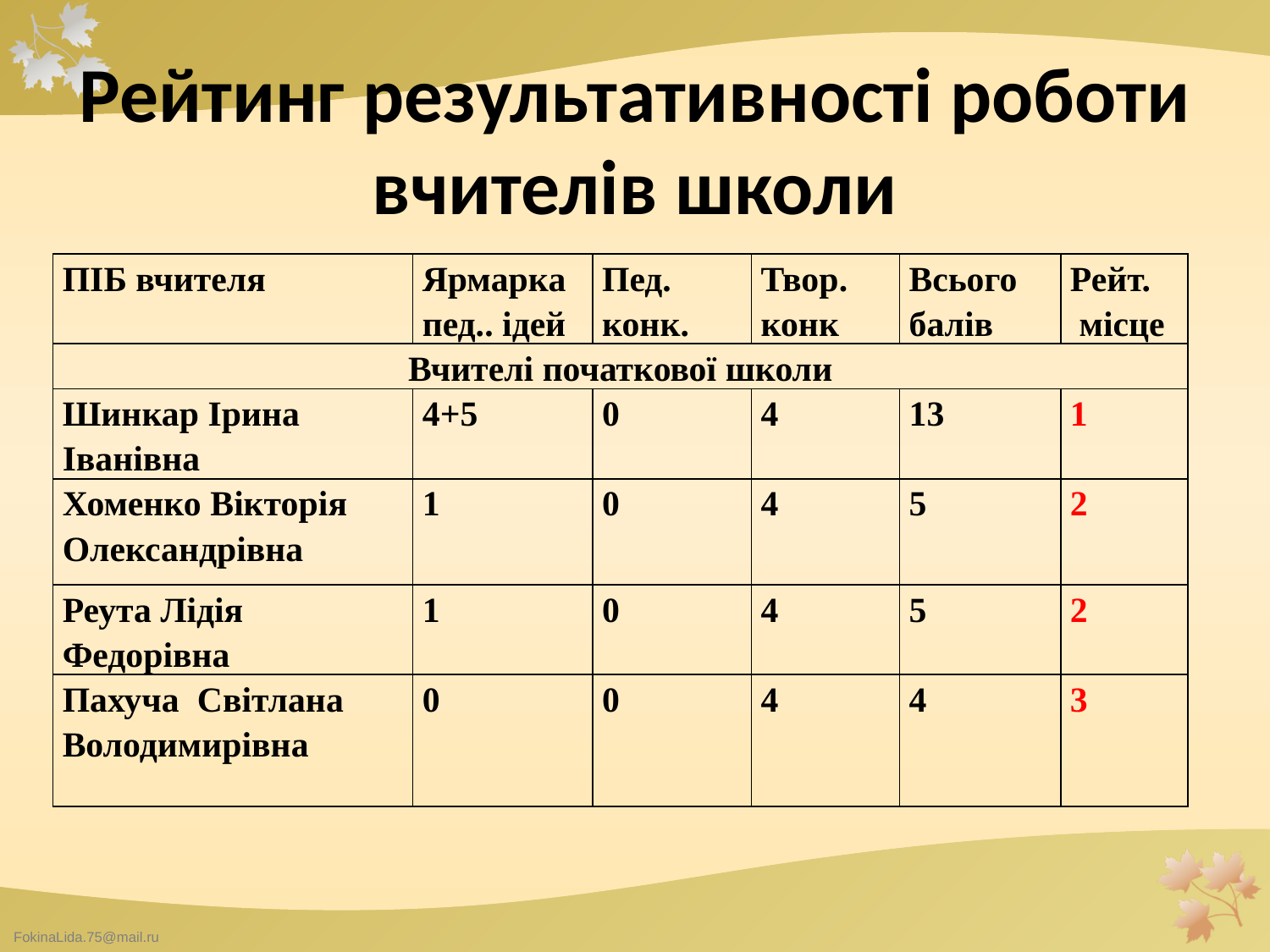

# Рейтинг результативності роботи вчителів школи
| ПІБ вчителя | Ярмарка пед.. ідей | Пед. конк. | Твор. конк | Всього балів | Рейт. місце |
| --- | --- | --- | --- | --- | --- |
| Вчителі початкової школи |  |  |  |  |  |
| Шинкар Ірина Іванівна | 4+5 | 0 | 4 | 13 | 1 |
| Хоменко Вікторія Олександрівна | 1 | 0 | 4 | 5 | 2 |
| Реута Лідія Федорівна | 1 | 0 | 4 | 5 | 2 |
| Пахуча Світлана Володимирівна | 0 | 0 | 4 | 4 | 3 |